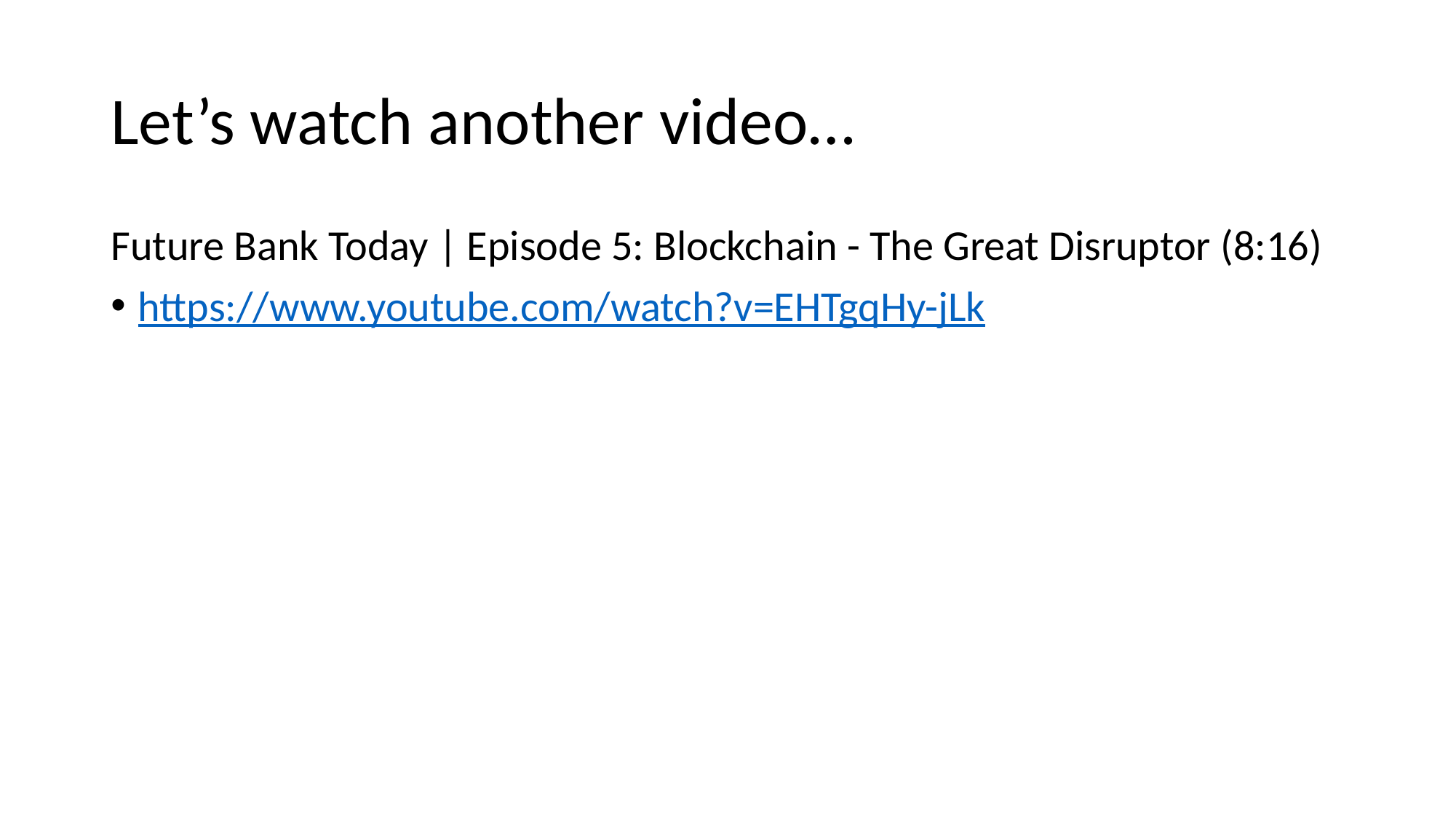

# Let’s watch another video…
Future Bank Today | Episode 5: Blockchain - The Great Disruptor (8:16)
https://www.youtube.com/watch?v=EHTgqHy-jLk